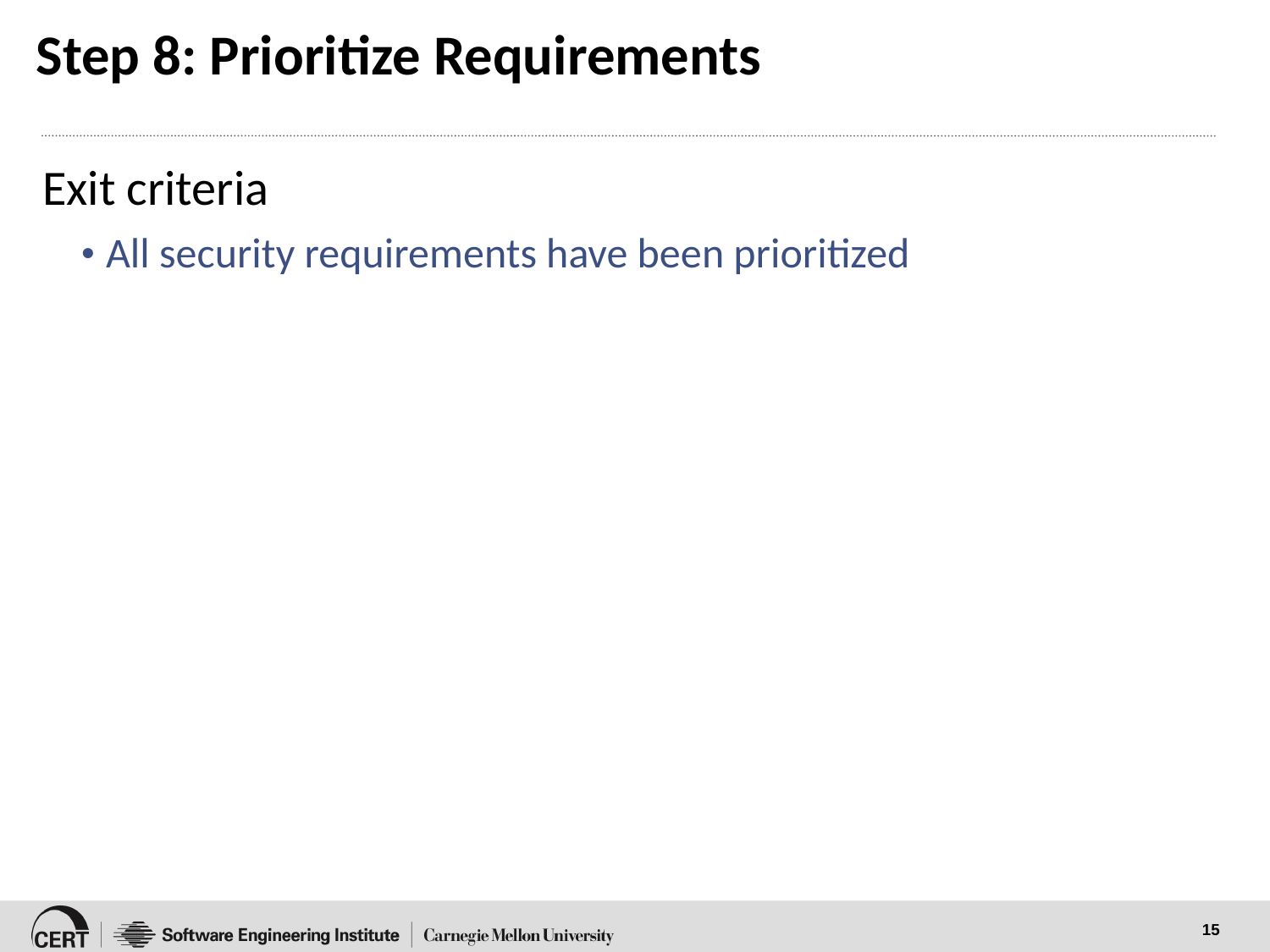

# Step 8: Prioritize Requirements
Exit criteria
All security requirements have been prioritized